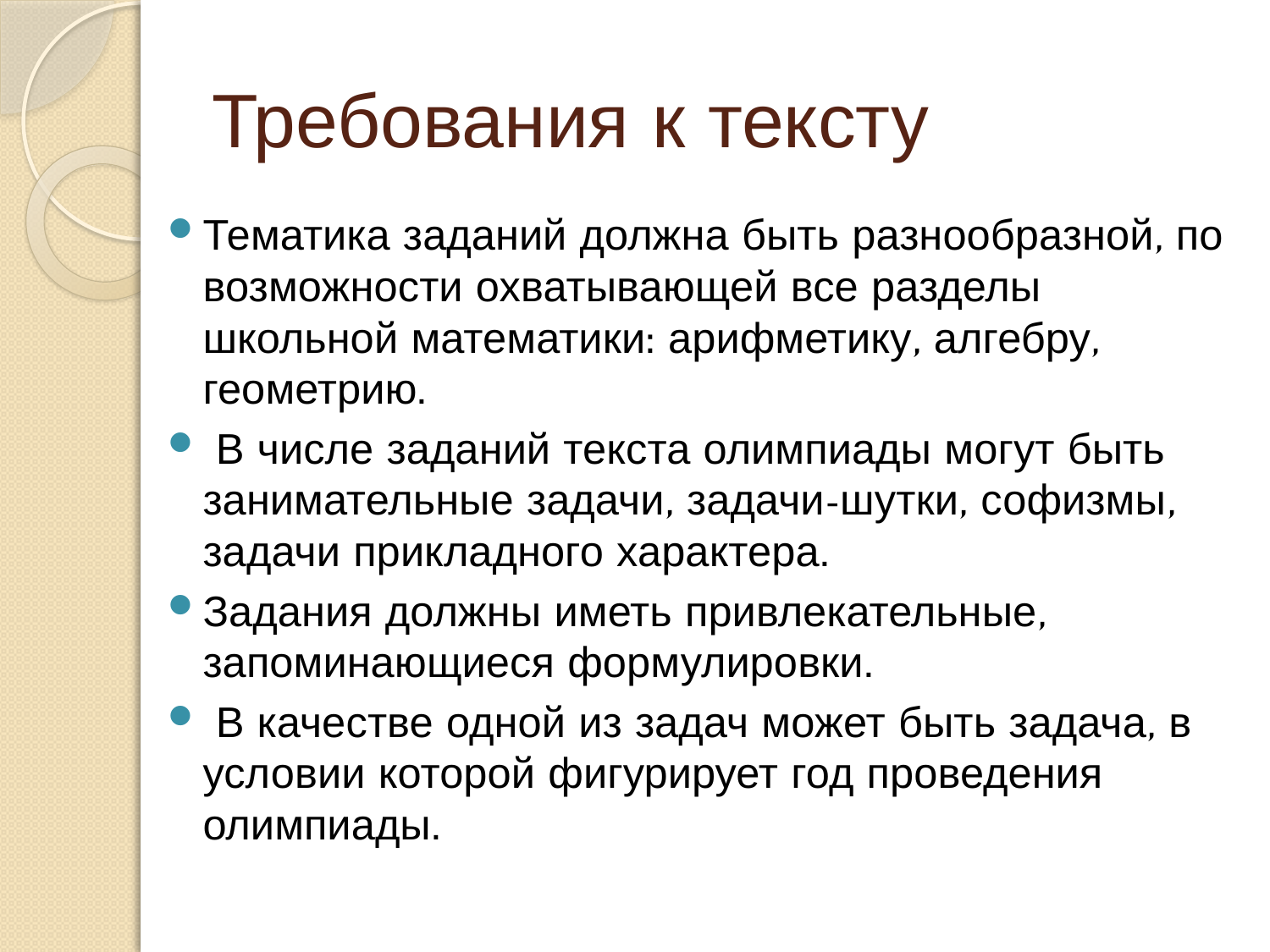

# Требования к тексту
Тематика заданий должна быть разнообразной, по возможности охватывающей все разделы школьной математики: арифметику, алгебру,
геометрию.
 В числе заданий текста олимпиады могут быть занимательные задачи, задачи-шутки, софизмы, задачи прикладного характера.
Задания должны иметь привлекательные,
запоминающиеся формулировки.
 В качестве одной из задач может быть задача, в условии которой фигурирует год проведения олимпиады.